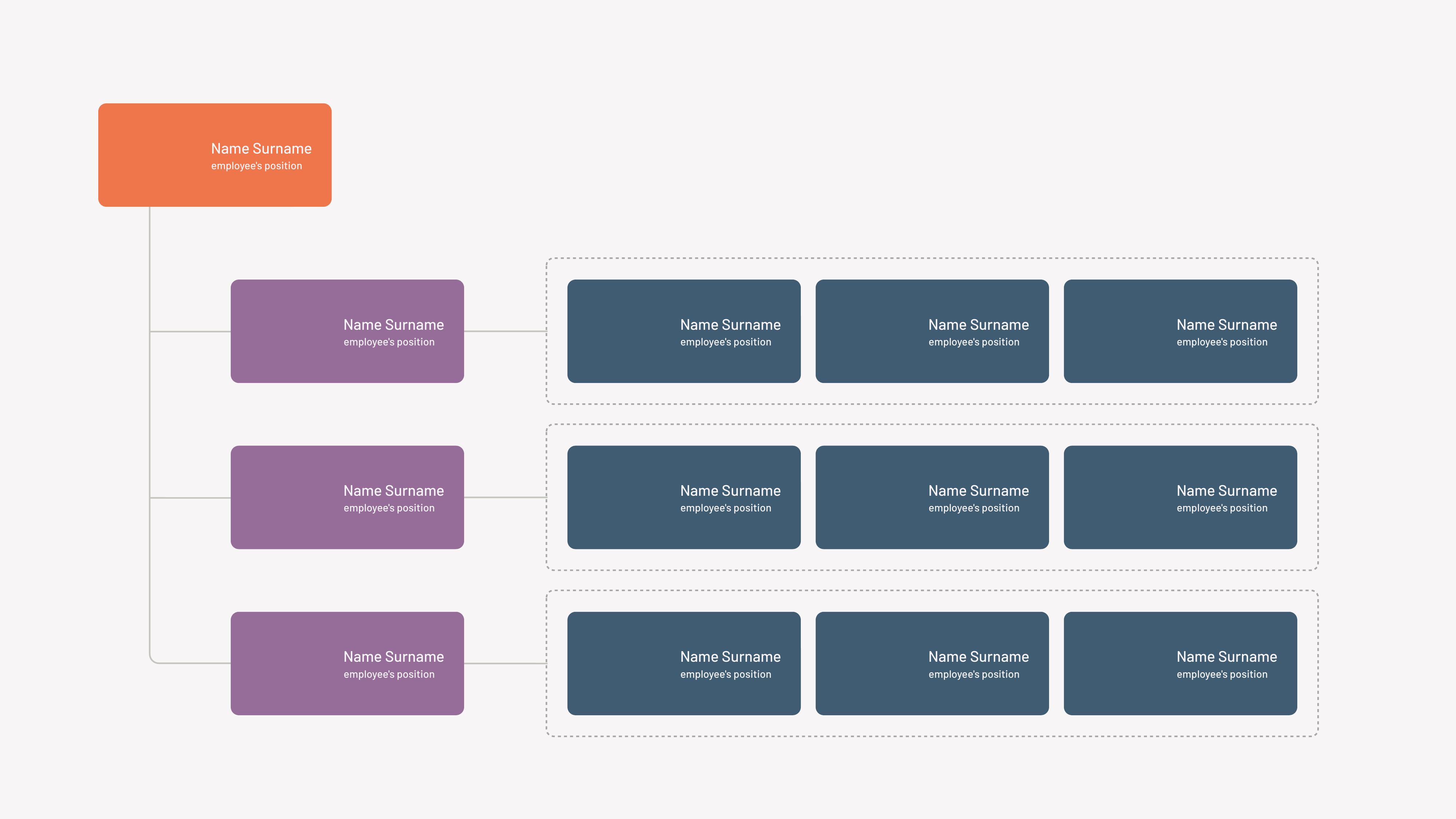

Name Surname
employee's position
Team 1

Name Surname
Name Surname
employee's position
Name Surname
employee's position
Name Surname
employee's position

employee's position

Team 2

Name Surname
Name Surname
employee's position
Name Surname
employee's position
Name Surname
employee's position

employee's position
Team 3

Name Surname
Name Surname
employee's position
Name Surname
employee's position
Name Surname
employee's position

employee's position